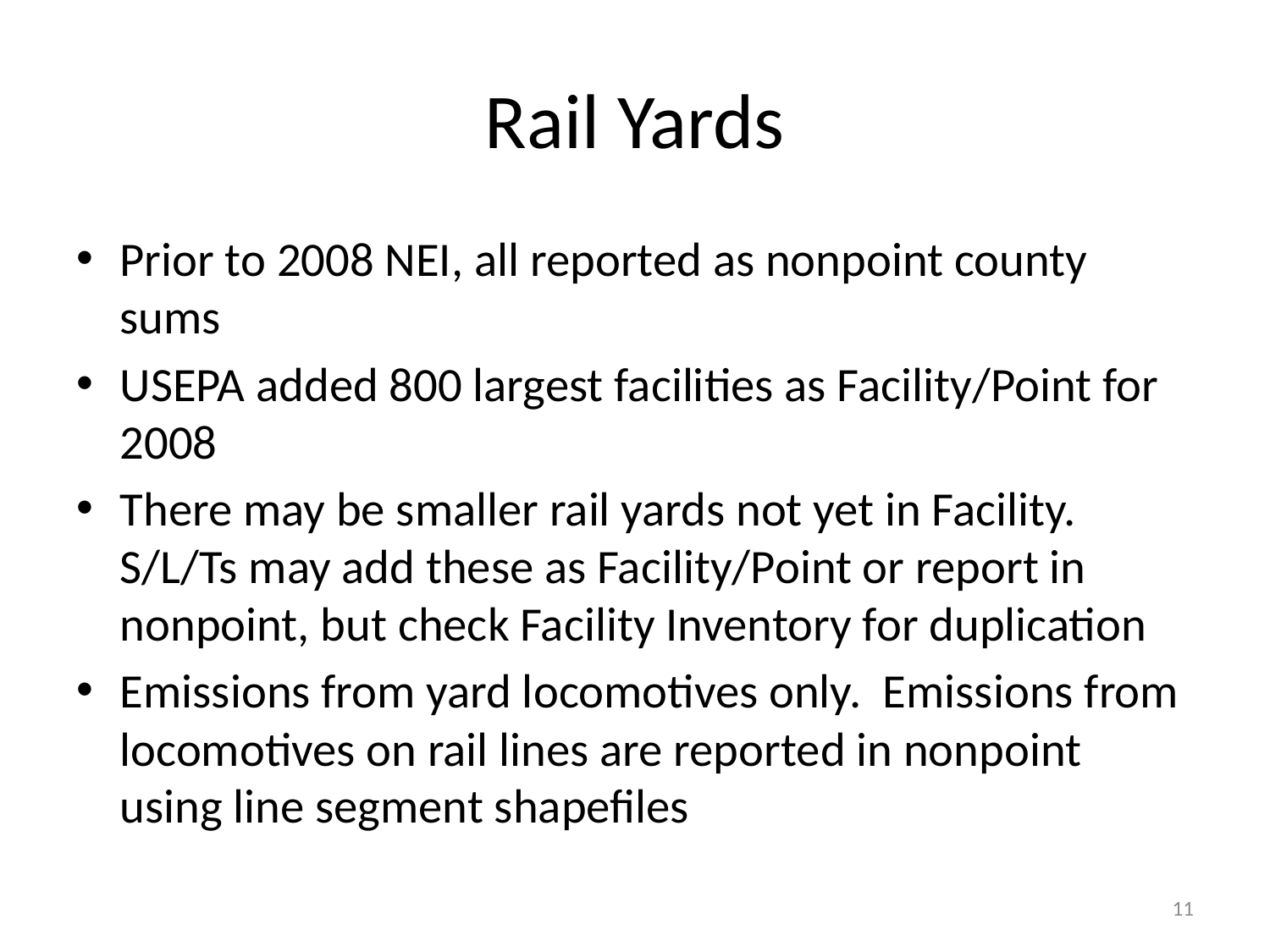

# Rail Yards
Prior to 2008 NEI, all reported as nonpoint county sums
USEPA added 800 largest facilities as Facility/Point for 2008
There may be smaller rail yards not yet in Facility.  S/L/Ts may add these as Facility/Point or report in nonpoint, but check Facility Inventory for duplication
Emissions from yard locomotives only.  Emissions from locomotives on rail lines are reported in nonpoint using line segment shapefiles

11